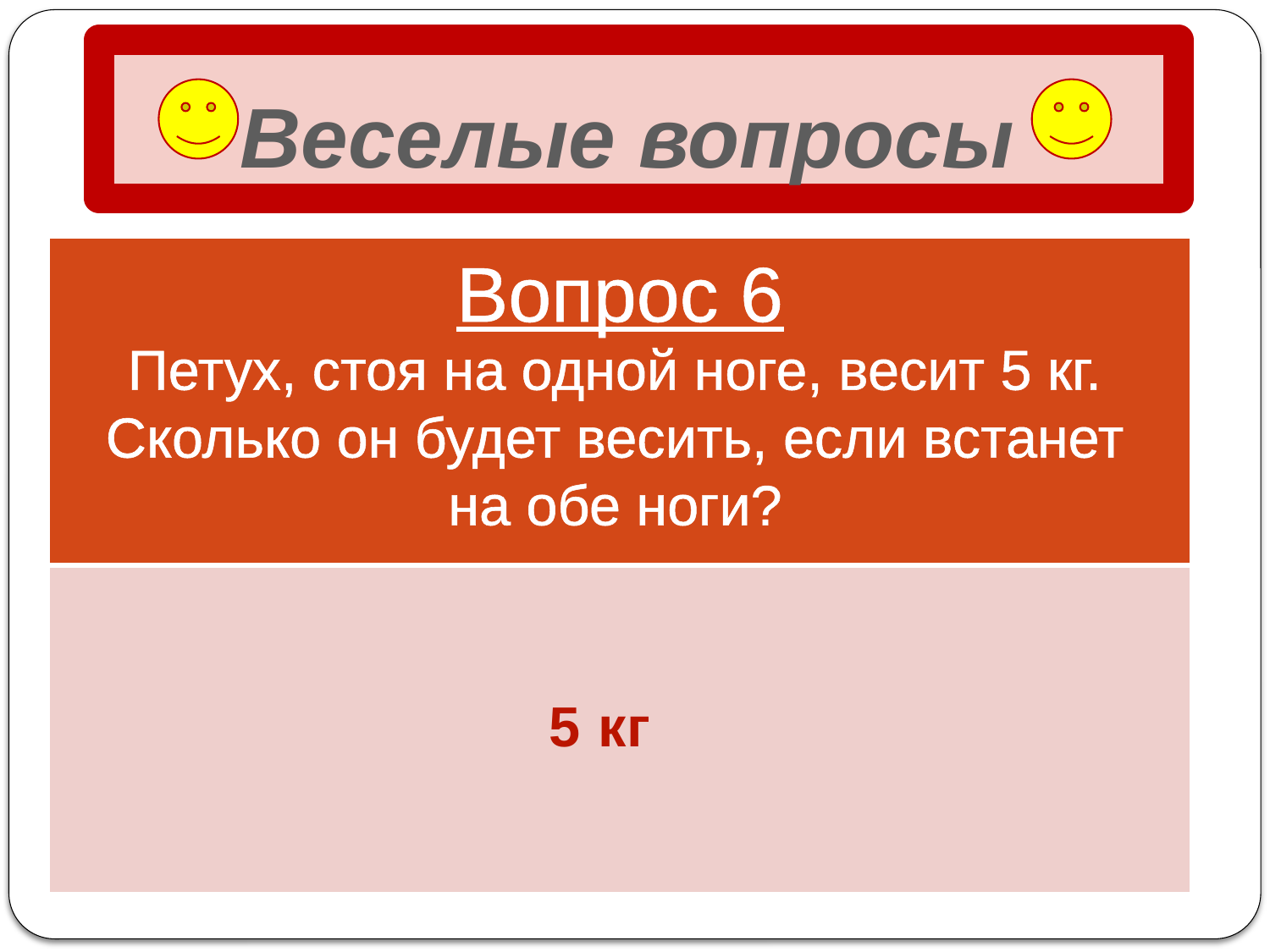

# Веселые вопросы

Вопрос 6
|  |
| --- |
|  |
Петух, стоя на одной ноге, весит 5 кг. Сколько он будет весить, если встанет на обе ноги?
5 кг